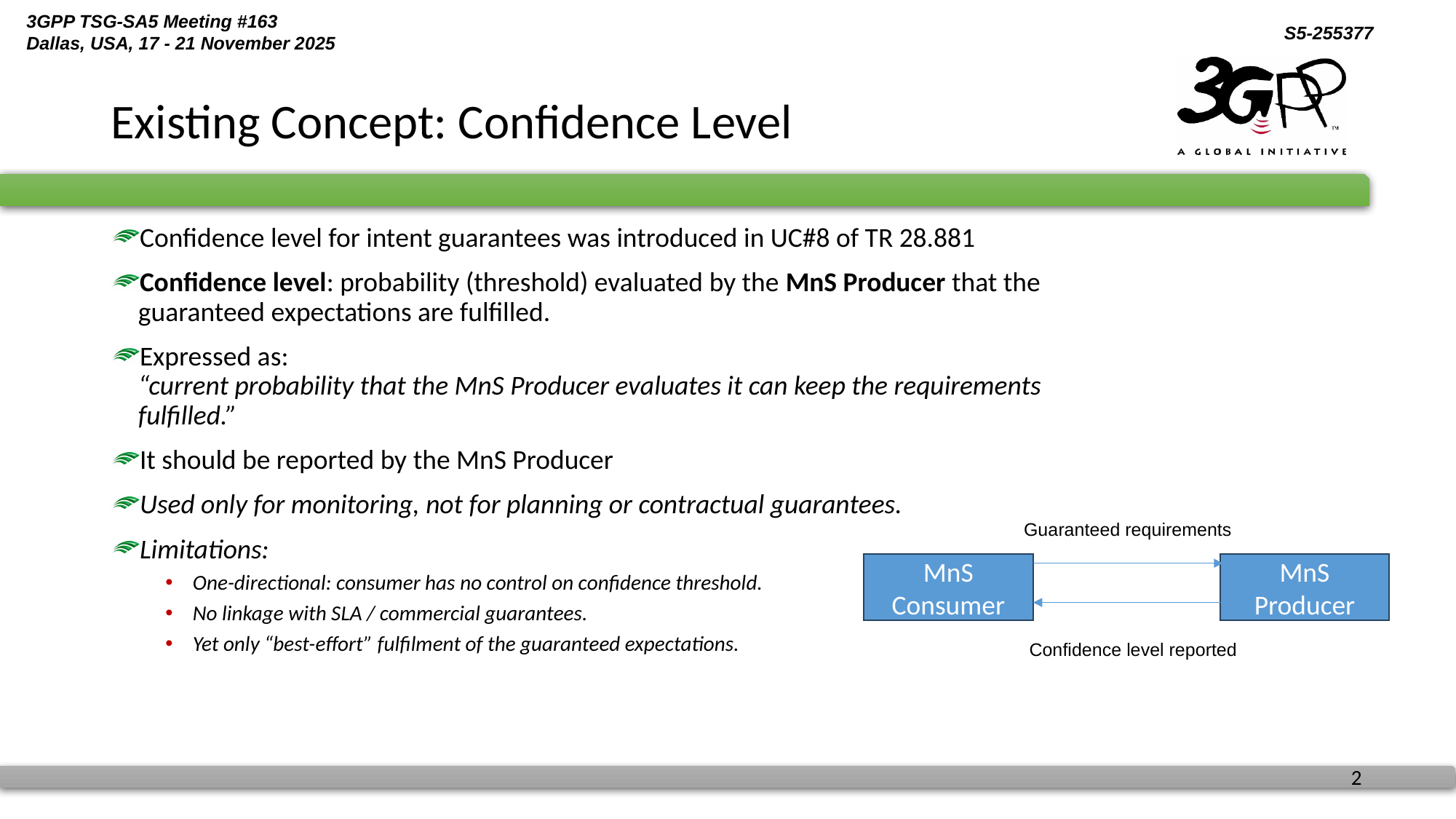

# Existing Concept: Confidence Level
Confidence level for intent guarantees was introduced in UC#8 of TR 28.881
Confidence level: probability (threshold) evaluated by the MnS Producer that the guaranteed expectations are fulfilled.
Expressed as:
“current probability that the MnS Producer evaluates it can keep the requirements fulfilled.”
It should be reported by the MnS Producer
Used only for monitoring, not for planning or contractual guarantees.
Limitations:
One-directional: consumer has no control on confidence threshold.
No linkage with SLA / commercial guarantees.
Yet only “best-effort” fulfilment of the guaranteed expectations.
Guaranteed requirements
MnS Consumer
MnS Producer
Confidence level reported